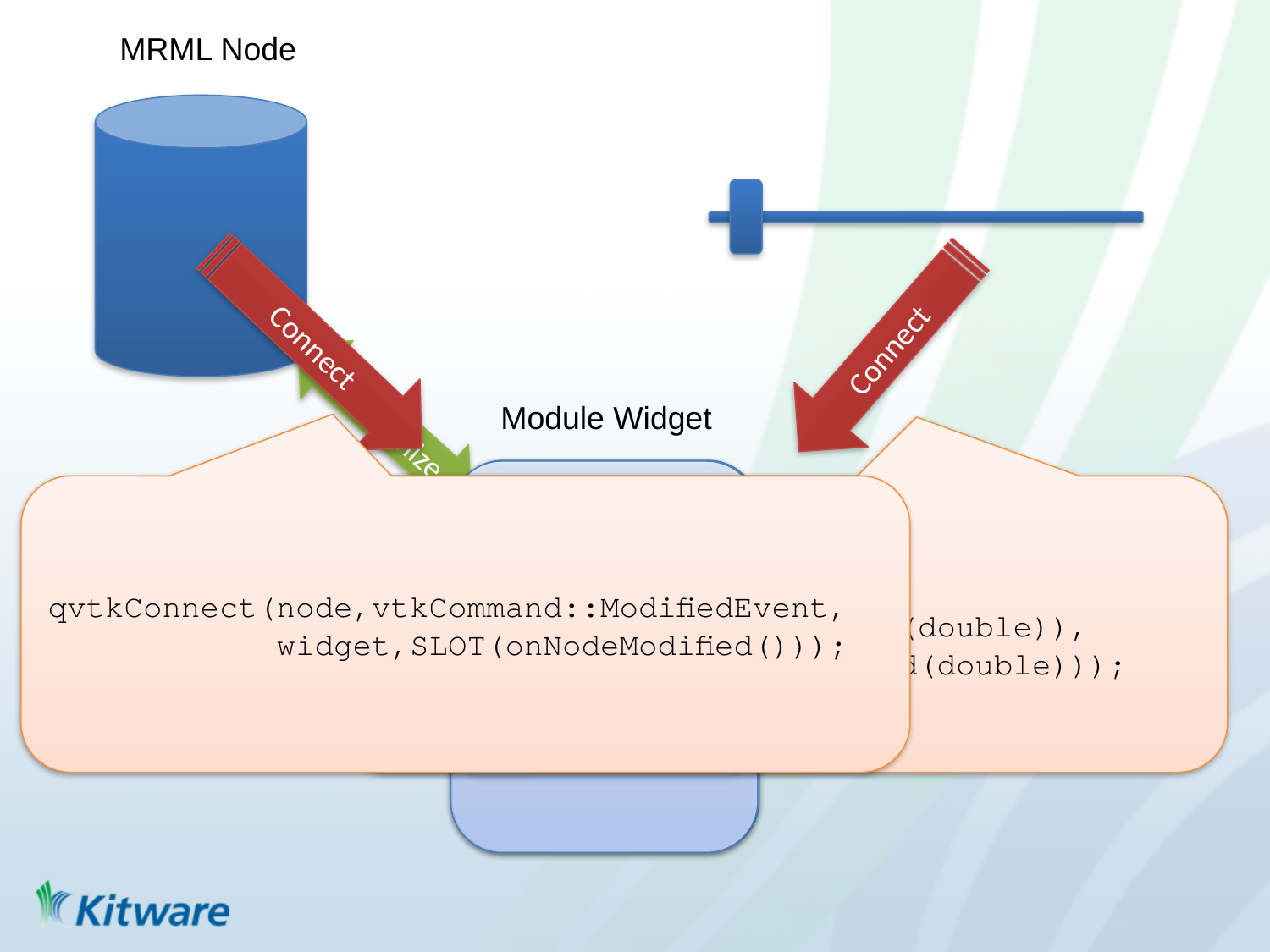

MRML Node

Connect
Connect
synchronize
Module Widget

qvtkConnect(node,vtkCommand::ModifiedEvent,
            widget,SLOT(onNodeModified()));
QObject::connect(
  slider,SIGNAL(valueChanged(double)),
  widget, SLOT(onValueChanged(double)));

button
checkbox